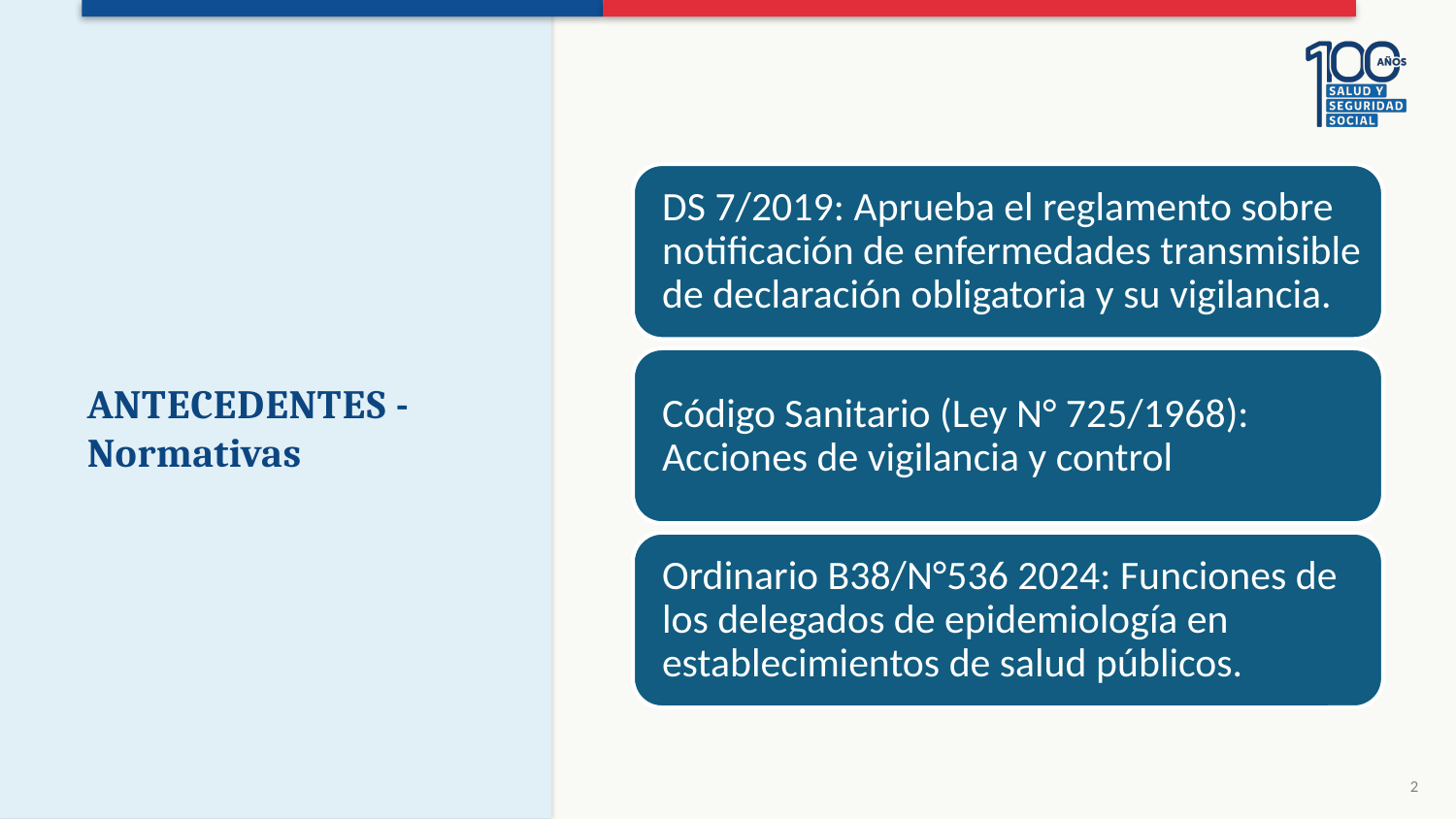

DS 7/2019: Aprueba el reglamento sobre notificación de enfermedades transmisible de declaración obligatoria y su vigilancia.
Código Sanitario (Ley N° 725/1968): Acciones de vigilancia y control
Ordinario B38/N°536 2024: Funciones de los delegados de epidemiología en establecimientos de salud públicos.
# ANTECEDENTES - Normativas
2